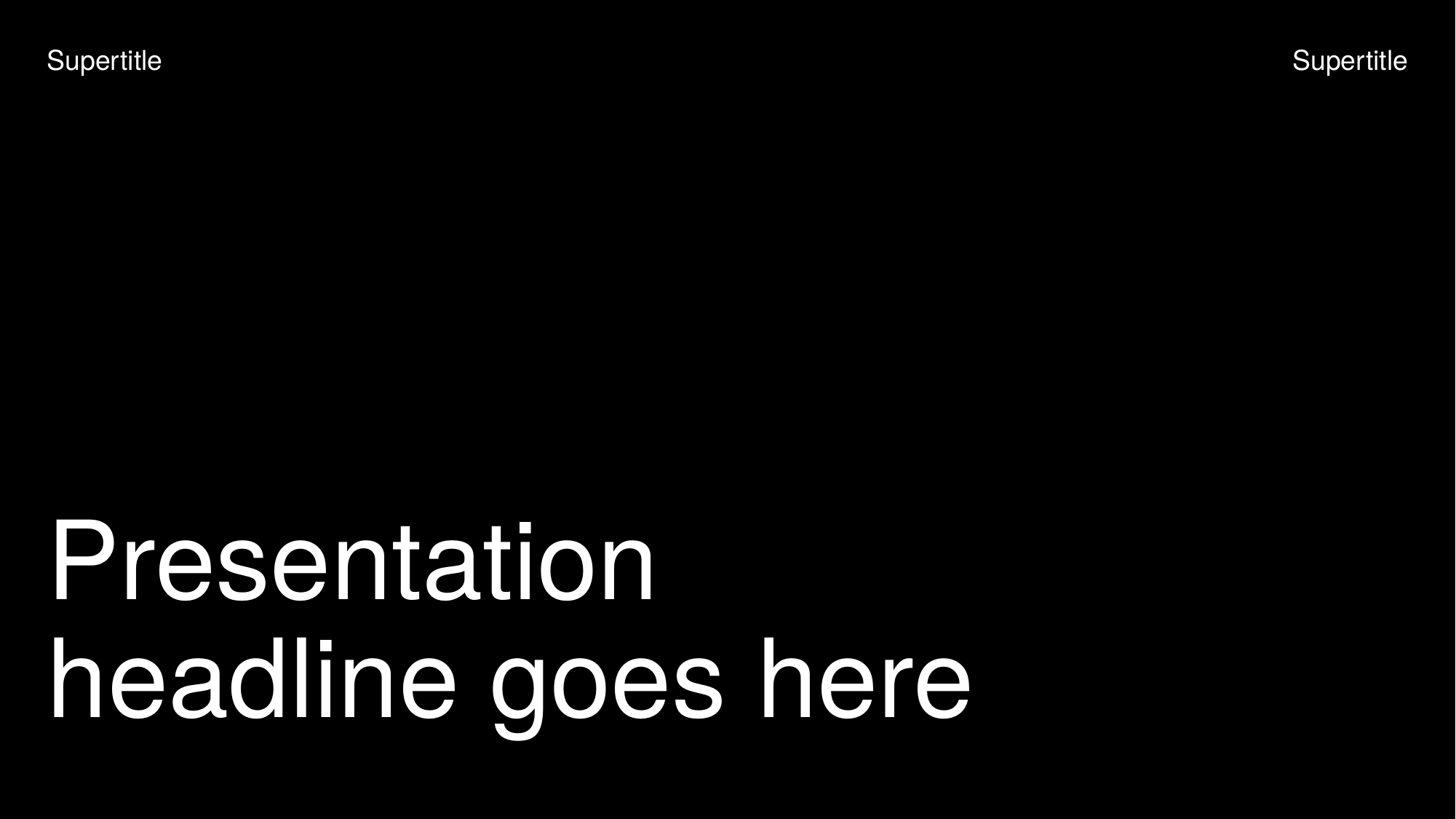

Supertitle
Supertitle
# Presentation headline goes here